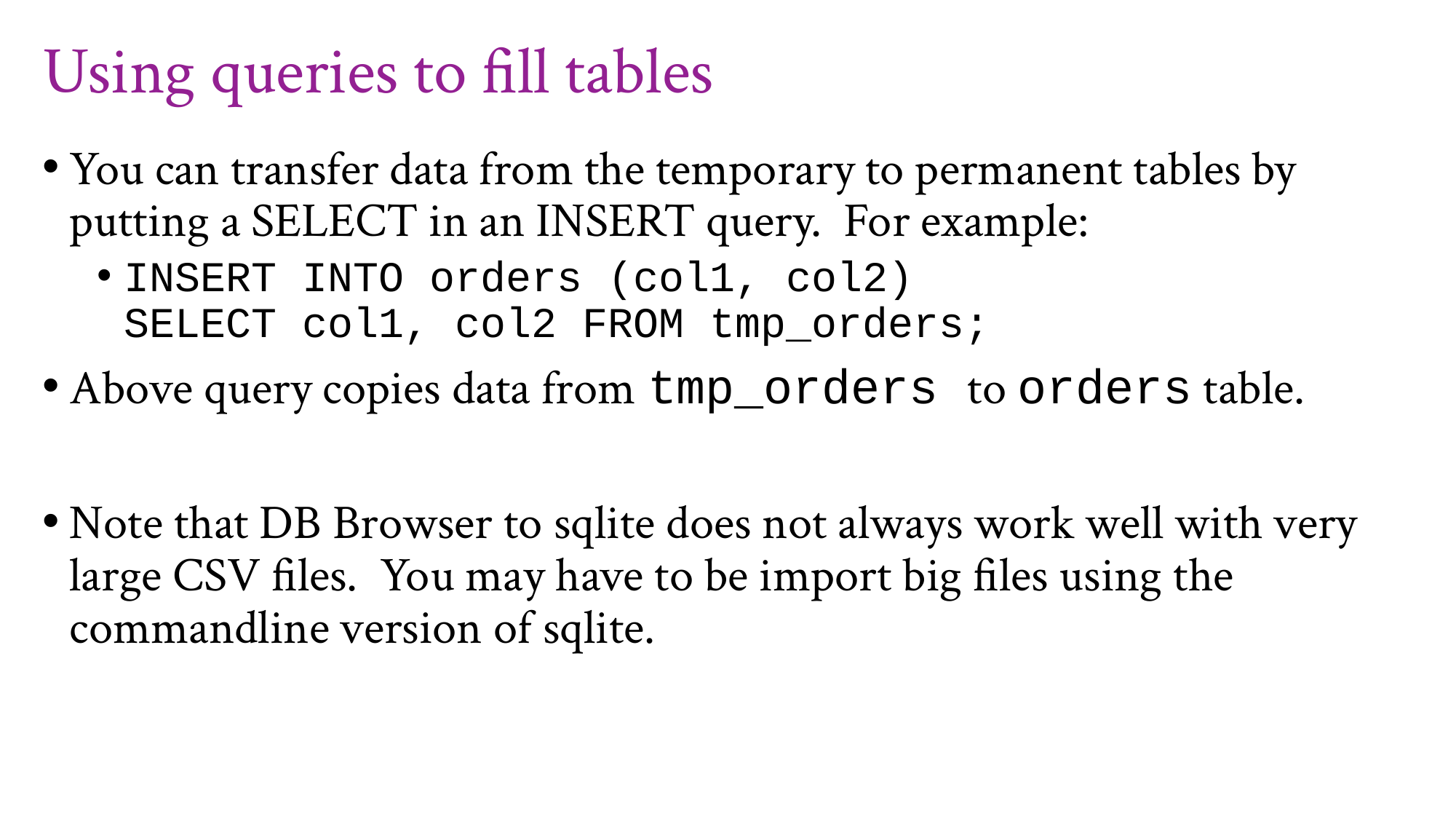

# Using queries to fill tables
You can transfer data from the temporary to permanent tables by putting a SELECT in an INSERT query.  For example:
INSERT INTO orders (col1, col2)
SELECT col1, col2 FROM tmp_orders;
Above query copies data from tmp_orders to orders table.

Note that DB Browser to sqlite does not always work well with very large CSV files.  You may have to be import big files using the commandline version of sqlite.